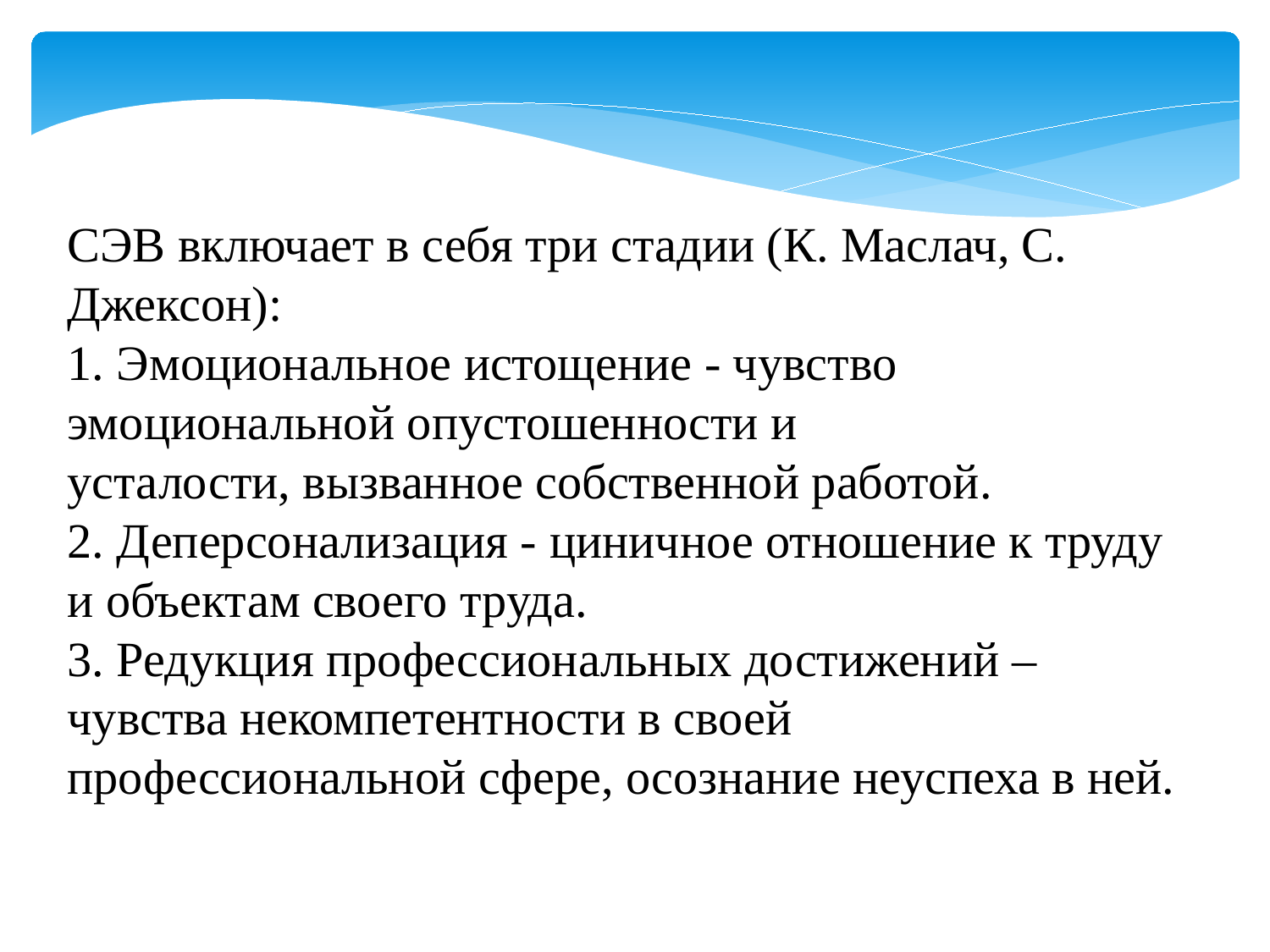

СЭВ включает в себя три стадии (К. Маслач, С. Джексон):
1. Эмоциональное истощение - чувство эмоциональной опустошенности и
усталости, вызванное собственной работой.
2. Деперсонализация - циничное отношение к труду и объектам своего труда.
3. Редукция профессиональных достижений – чувства некомпетентности в своей
профессиональной сфере, осознание неуспеха в ней.